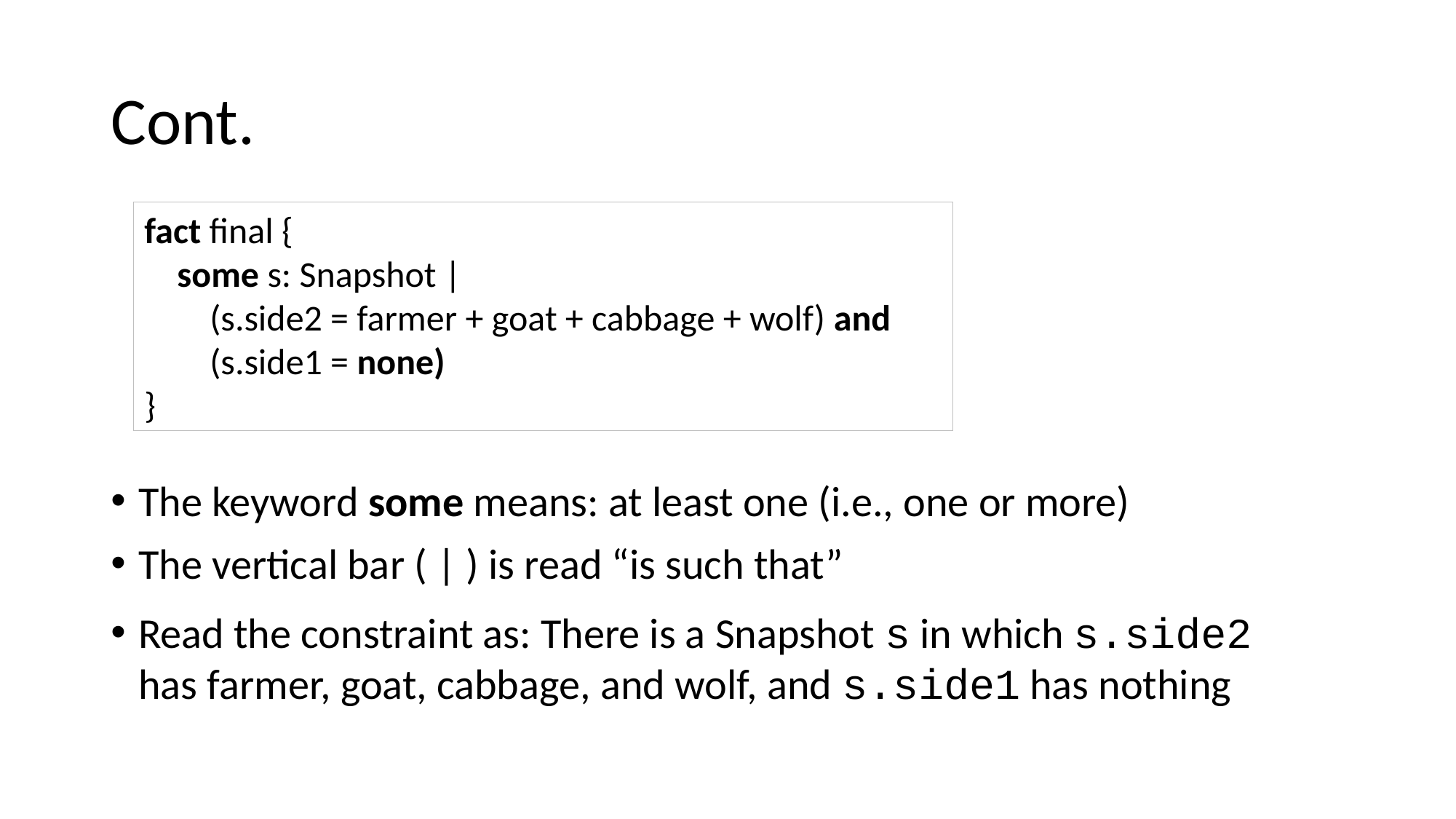

# Cont.
fact final {
    some s: Snapshot |
        (s.side2 = farmer + goat + cabbage + wolf) and
        (s.side1 = none)
}
The keyword some means: at least one (i.e., one or more)
The vertical bar ( | ) is read “is such that”
Read the constraint as: There is a Snapshot s in which s.side2 has farmer, goat, cabbage, and wolf, and s.side1 has nothing